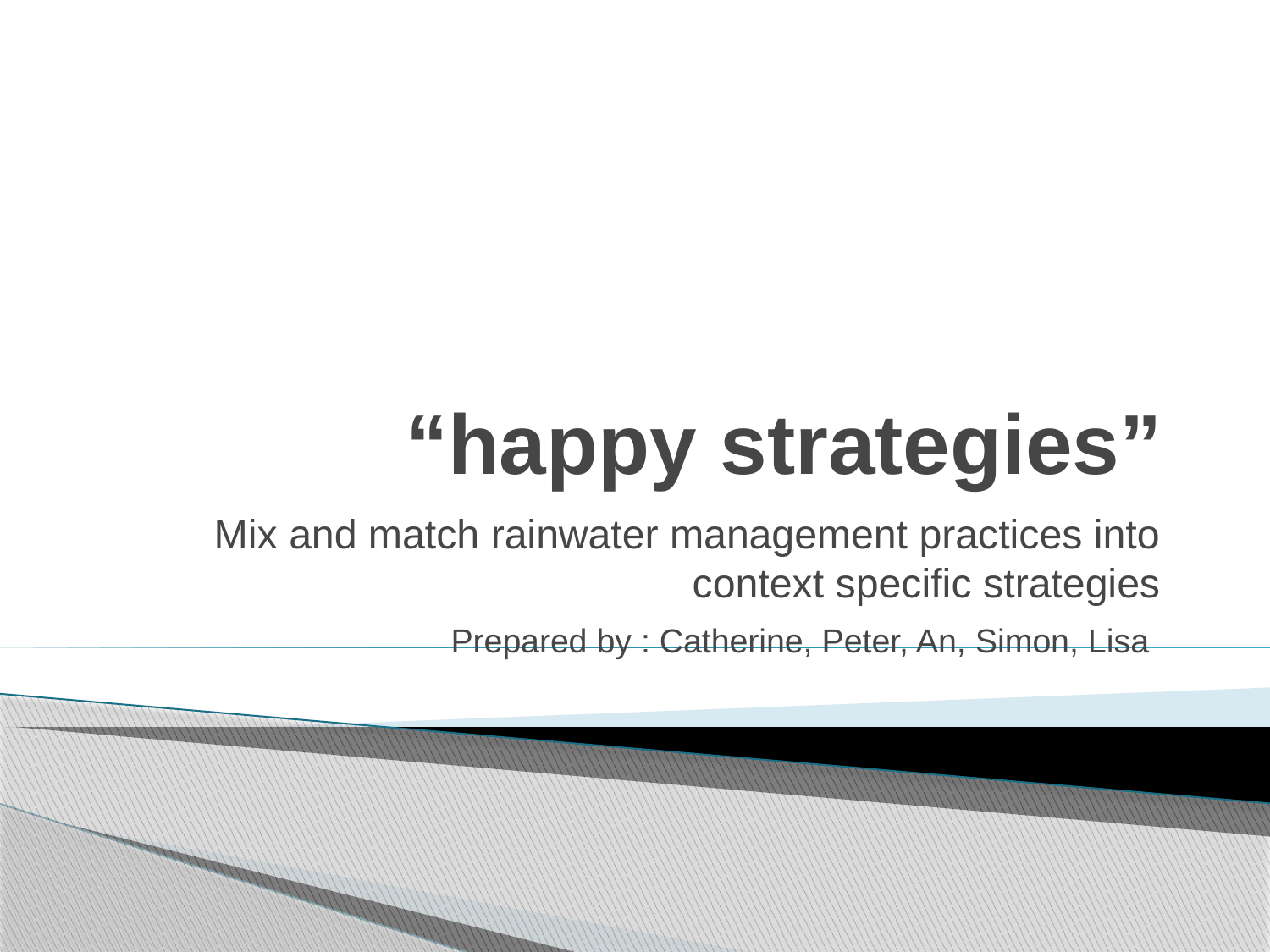

# “happy strategies”
Mix and match rainwater management practices into context specific strategies
Prepared by : Catherine, Peter, An, Simon, Lisa